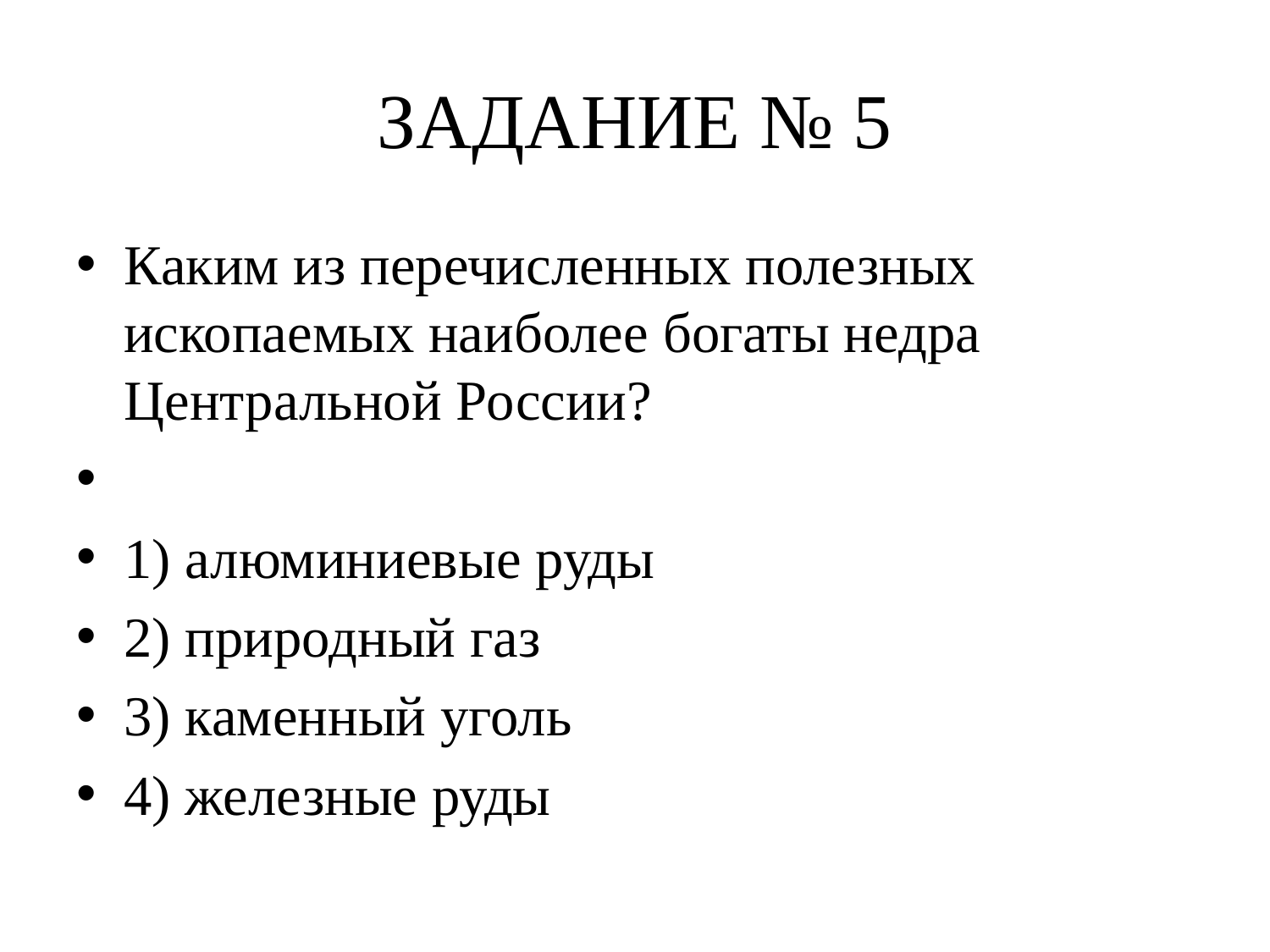

# ЗАДАНИЕ № 5
Каким из перечисленных полезных ископаемых наиболее богаты недра Центральной России?

1) алюминиевые руды
2) природный газ
3) каменный уголь
4) железные руды